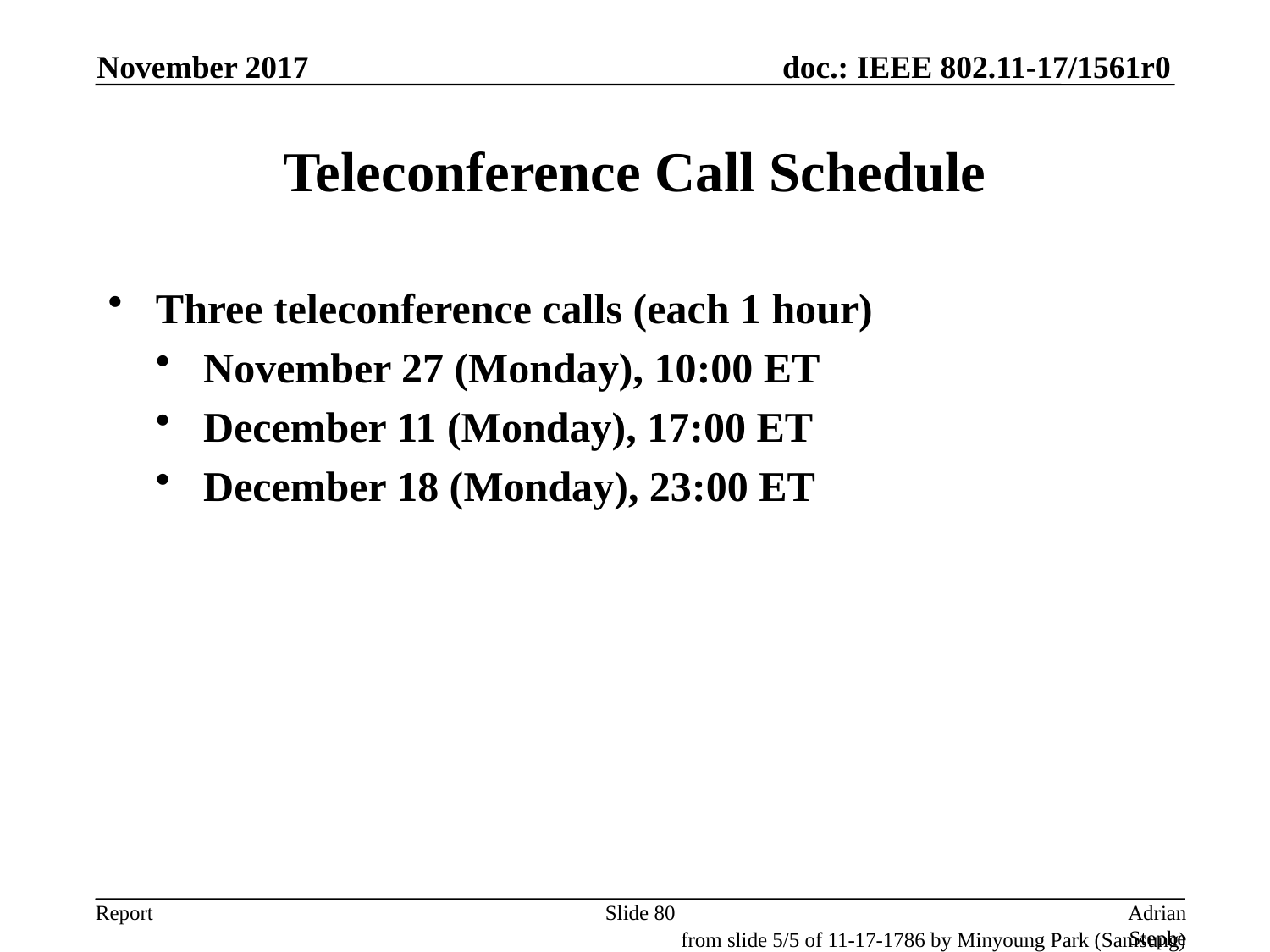

November 2017
# Teleconference Call Schedule
Three teleconference calls (each 1 hour)
November 27 (Monday), 10:00 ET
December 11 (Monday), 17:00 ET
December 18 (Monday), 23:00 ET
Slide 80
Adrian Stephens, Intel Corporation
from slide 5/5 of 11-17-1786 by Minyoung Park (Samsung)